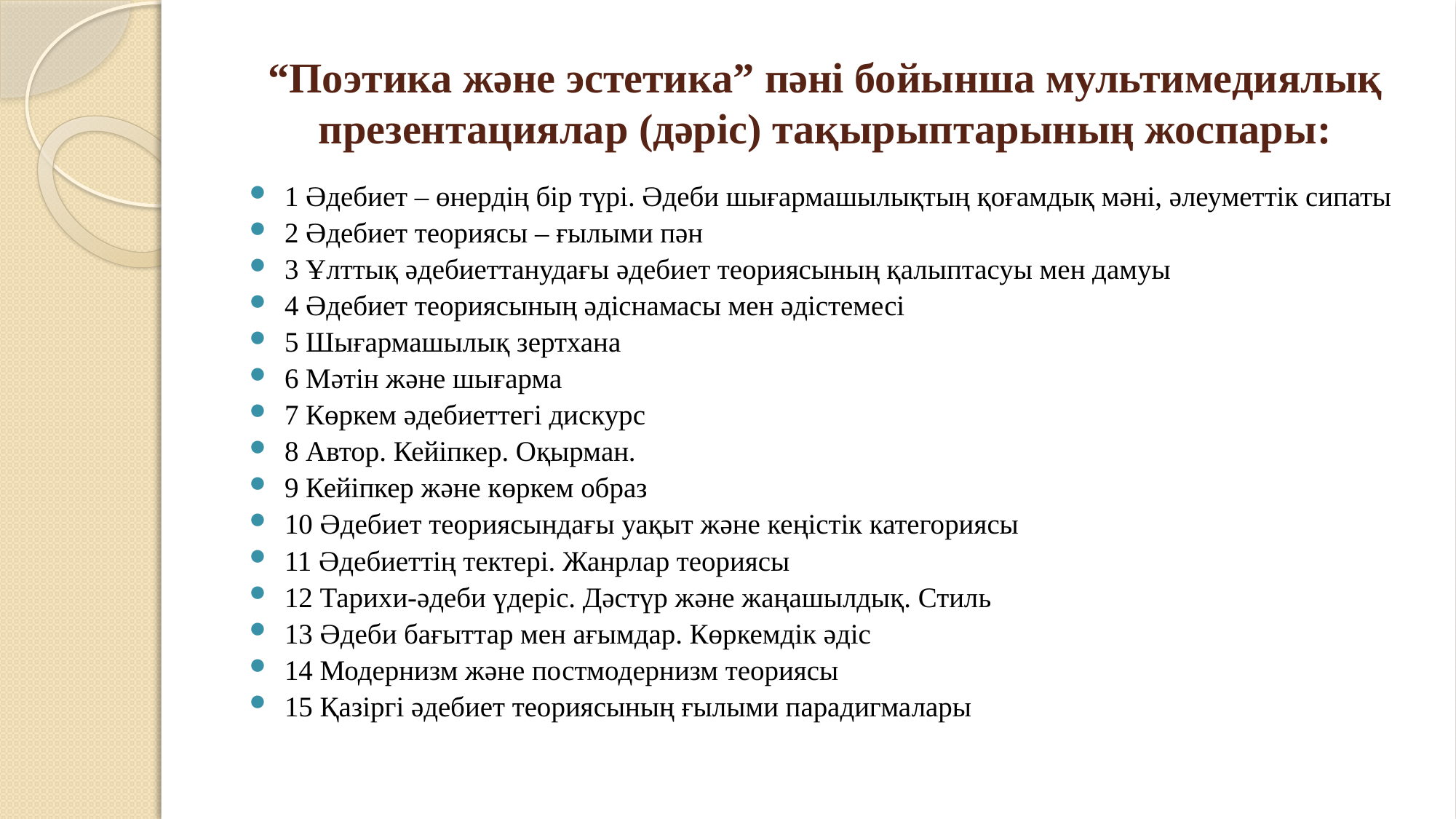

# “Поэтика және эстетика” пәні бойынша мультимедиялық презентациялар (дәріс) тақырыптарының жоспары:
1 Әдебиет – өнердің бір түрі. Әдеби шығармашылықтың қоғамдық мәні, әлеуметтік сипаты
2 Әдебиет теориясы – ғылыми пән
3 Ұлттық әдебиеттанудағы әдебиет теориясының қалыптасуы мен дамуы
4 Әдебиет теориясының әдіснамасы мен әдістемесі
5 Шығармашылық зертхана
6 Мәтін және шығарма
7 Көркем әдебиеттегі дискурс
8 Автор. Кейіпкер. Оқырман.
9 Кейіпкер және көркем образ
10 Әдебиет теориясындағы уақыт және кеңістік категориясы
11 Әдебиеттің тектері. Жанрлар теориясы
12 Тарихи-әдеби үдеріс. Дәстүр және жаңашылдық. Стиль
13 Әдеби бағыттар мен ағымдар. Көркемдік әдіс
14 Модернизм және постмодернизм теориясы
15 Қазіргі әдебиет теориясының ғылыми парадигмалары